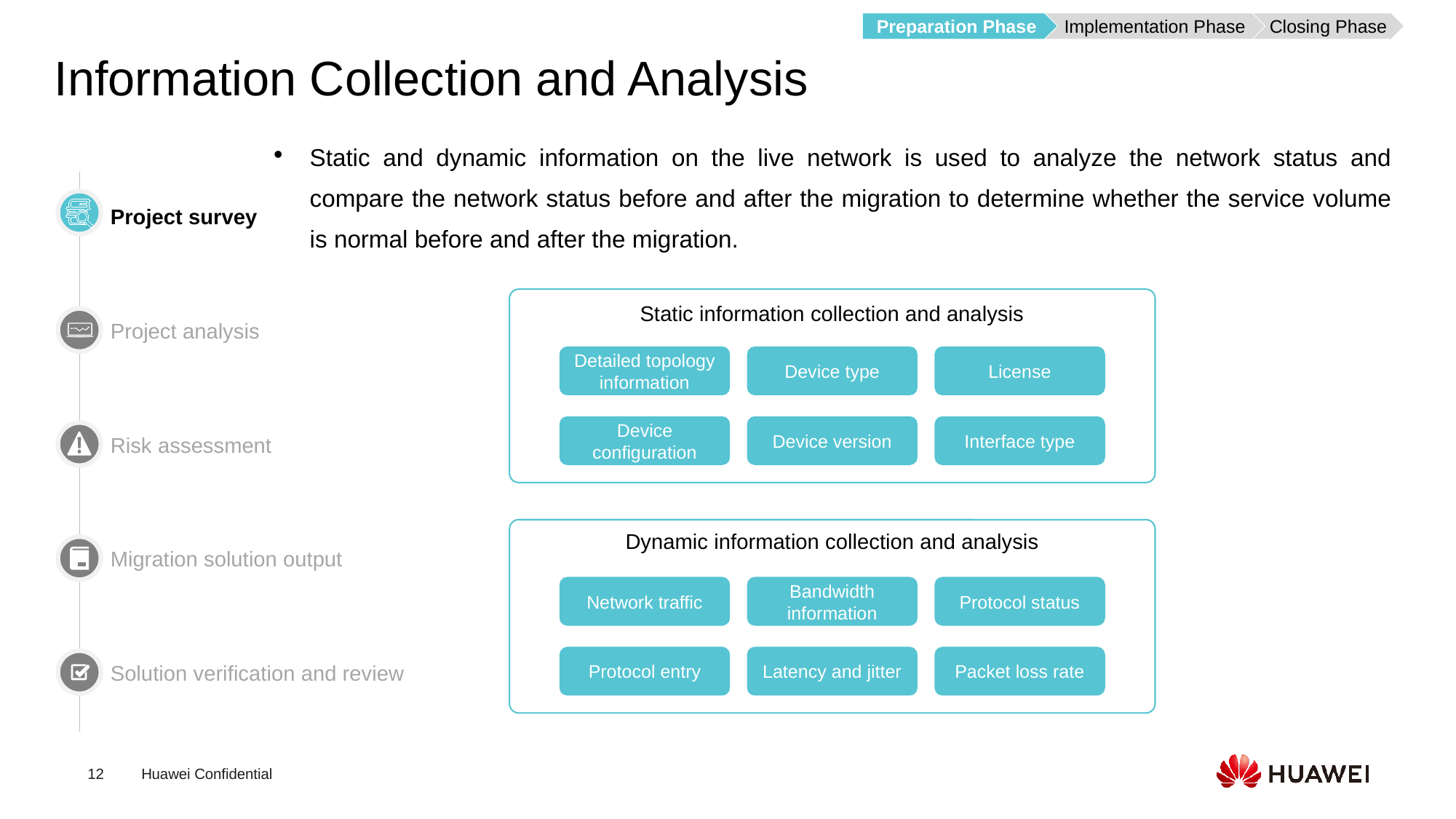

Preparation Phase
Implementation Phase
Closing Phase
# Information Collection and Analysis
Static and dynamic information on the live network is used to analyze the network status and compare the network status before and after the migration to determine whether the service volume is normal before and after the migration.
Project survey

Static information collection and analysis
Project analysis

Detailed topology information
Device type
License
Device configuration
Device version
Interface type
Risk assessment

Dynamic information collection and analysis
Migration solution output

Network traffic
Bandwidth information
Protocol status
Protocol entry
Latency and jitter
Packet loss rate
Solution verification and review